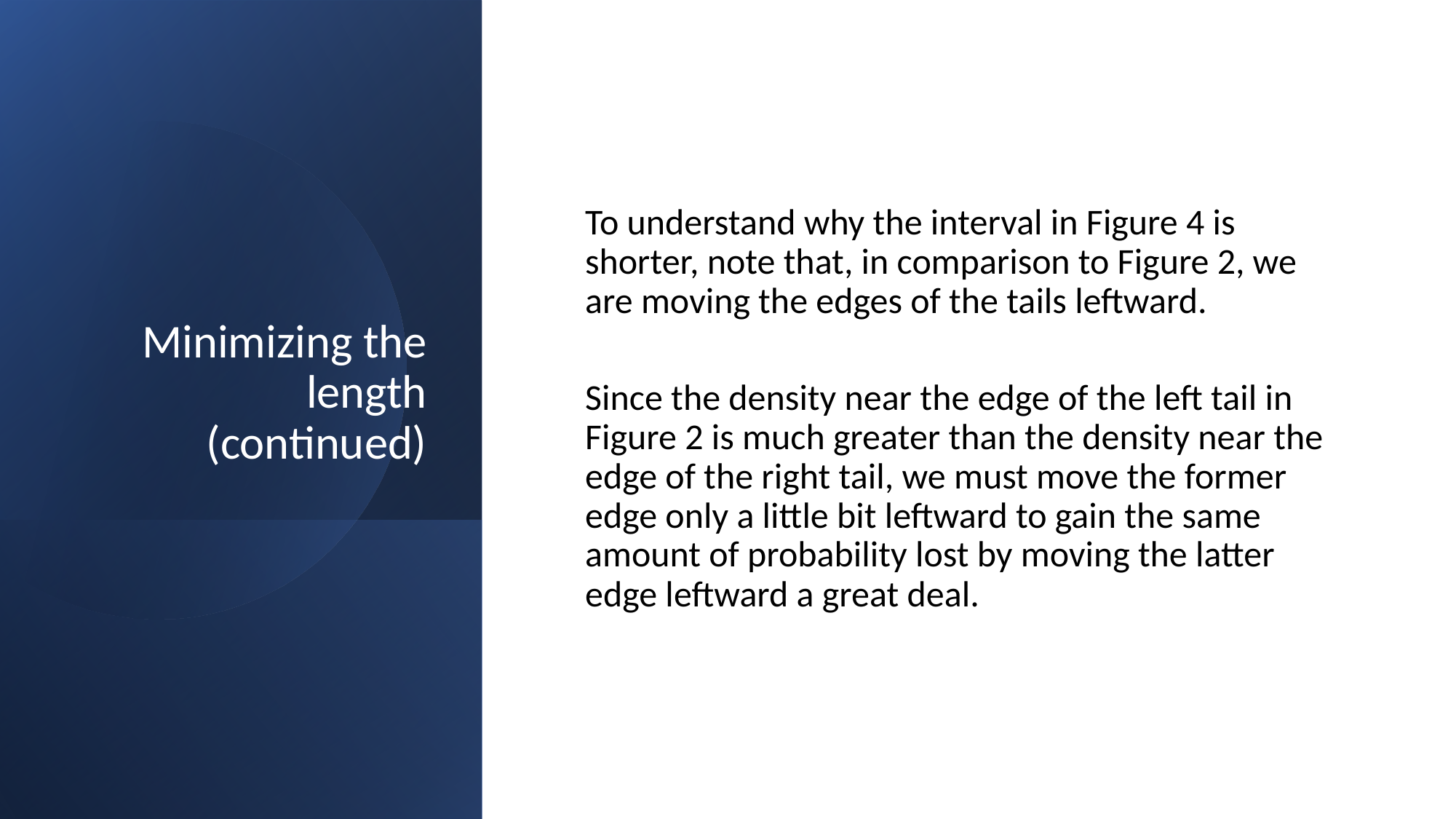

# Minimizing the length (continued)
To understand why the interval in Figure 4 is shorter, note that, in comparison to Figure 2, we are moving the edges of the tails leftward.

Since the density near the edge of the left tail in Figure 2 is much greater than the density near the edge of the right tail, we must move the former edge only a little bit leftward to gain the same amount of probability lost by moving the latter edge leftward a great deal.